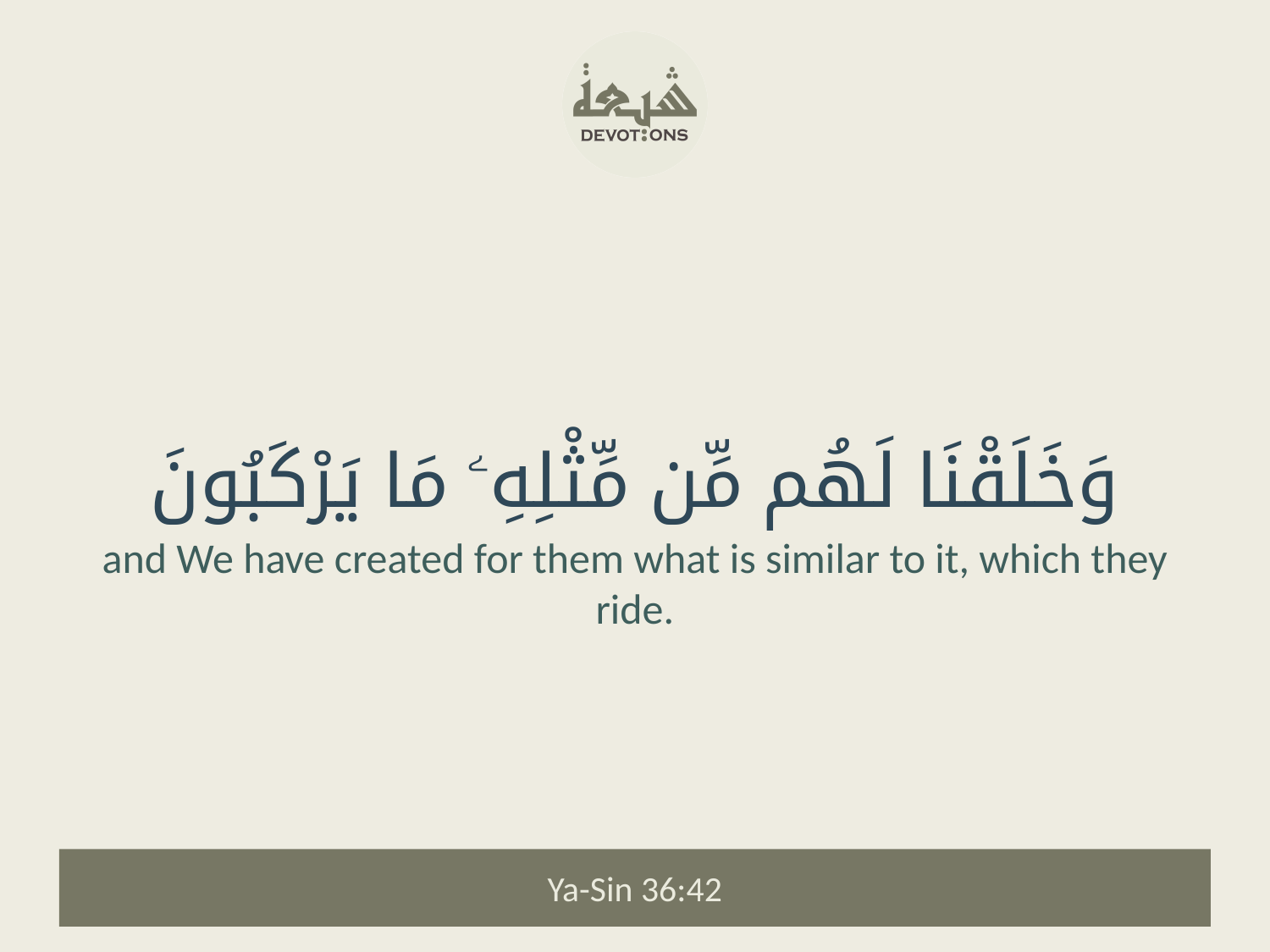

وَخَلَقْنَا لَهُم مِّن مِّثْلِهِۦ مَا يَرْكَبُونَ
and We have created for them what is similar to it, which they ride.
Ya-Sin 36:42